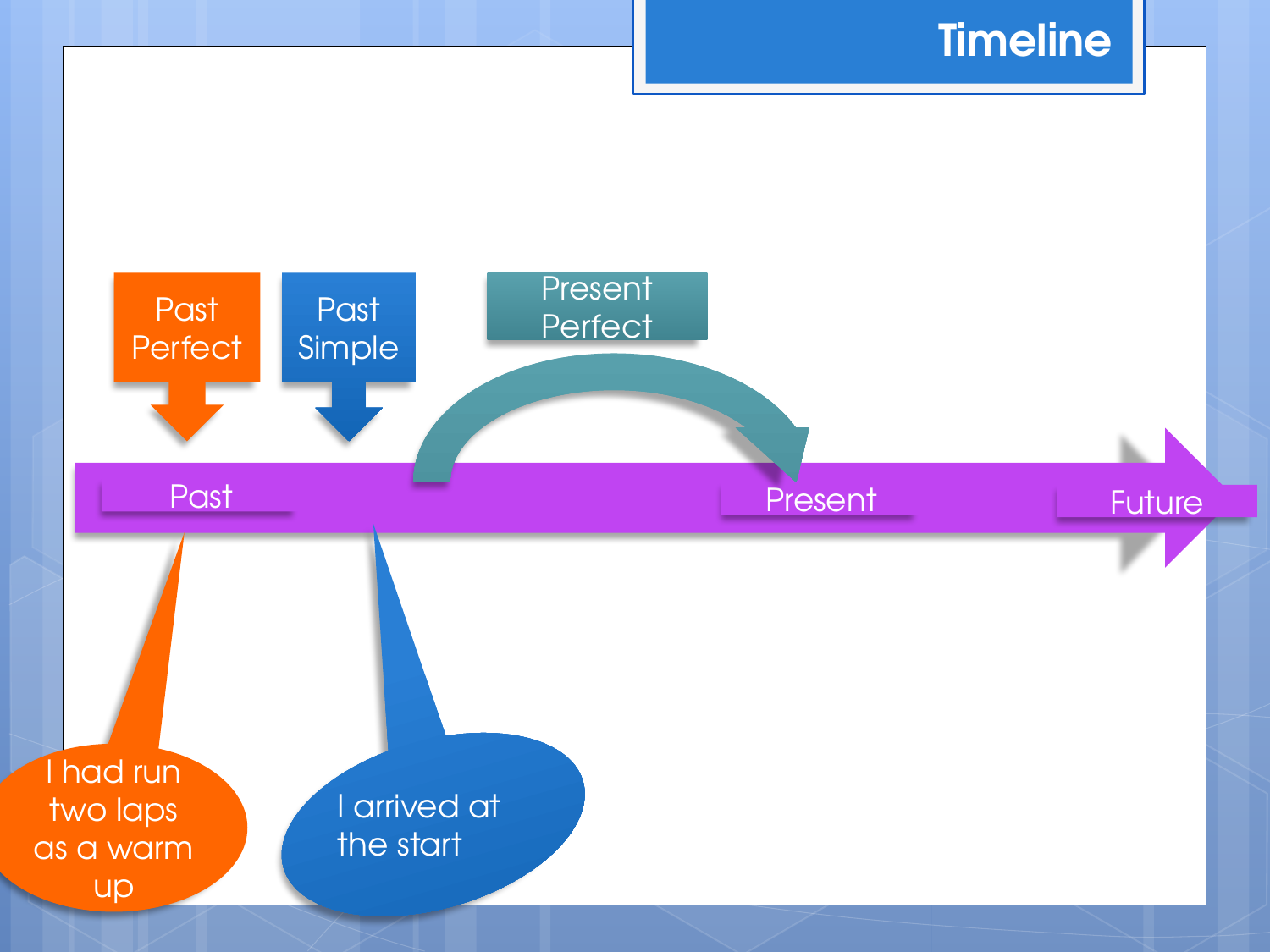

Timeline
Past Perfect
Past Simple
Present Perfect

Past
Present
Future

I had run two laps as a warm up
I arrived at the start